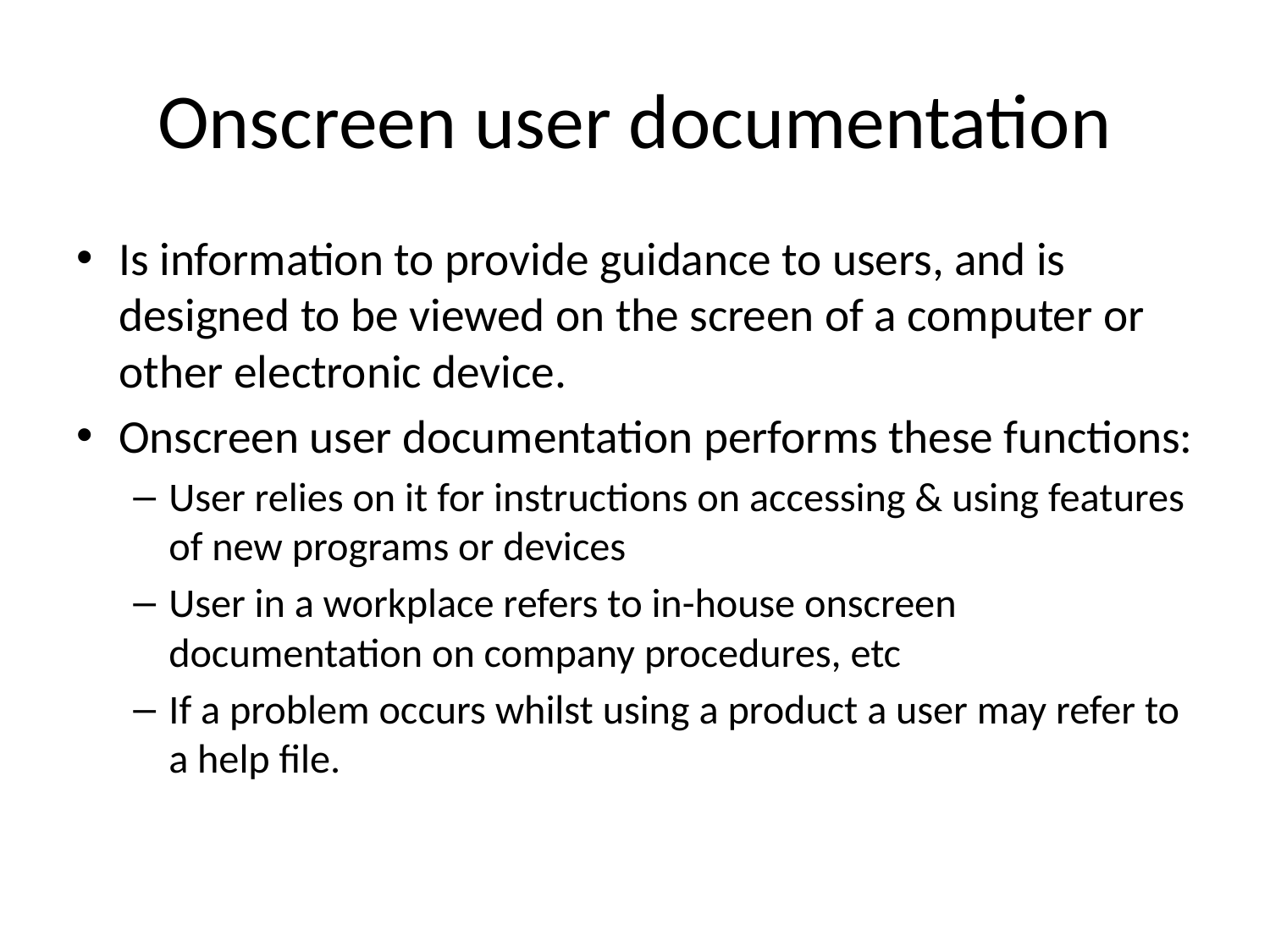

# Onscreen user documentation
Is information to provide guidance to users, and is designed to be viewed on the screen of a computer or other electronic device.
Onscreen user documentation performs these functions:
User relies on it for instructions on accessing & using features of new programs or devices
User in a workplace refers to in-house onscreen documentation on company procedures, etc
If a problem occurs whilst using a product a user may refer to a help file.